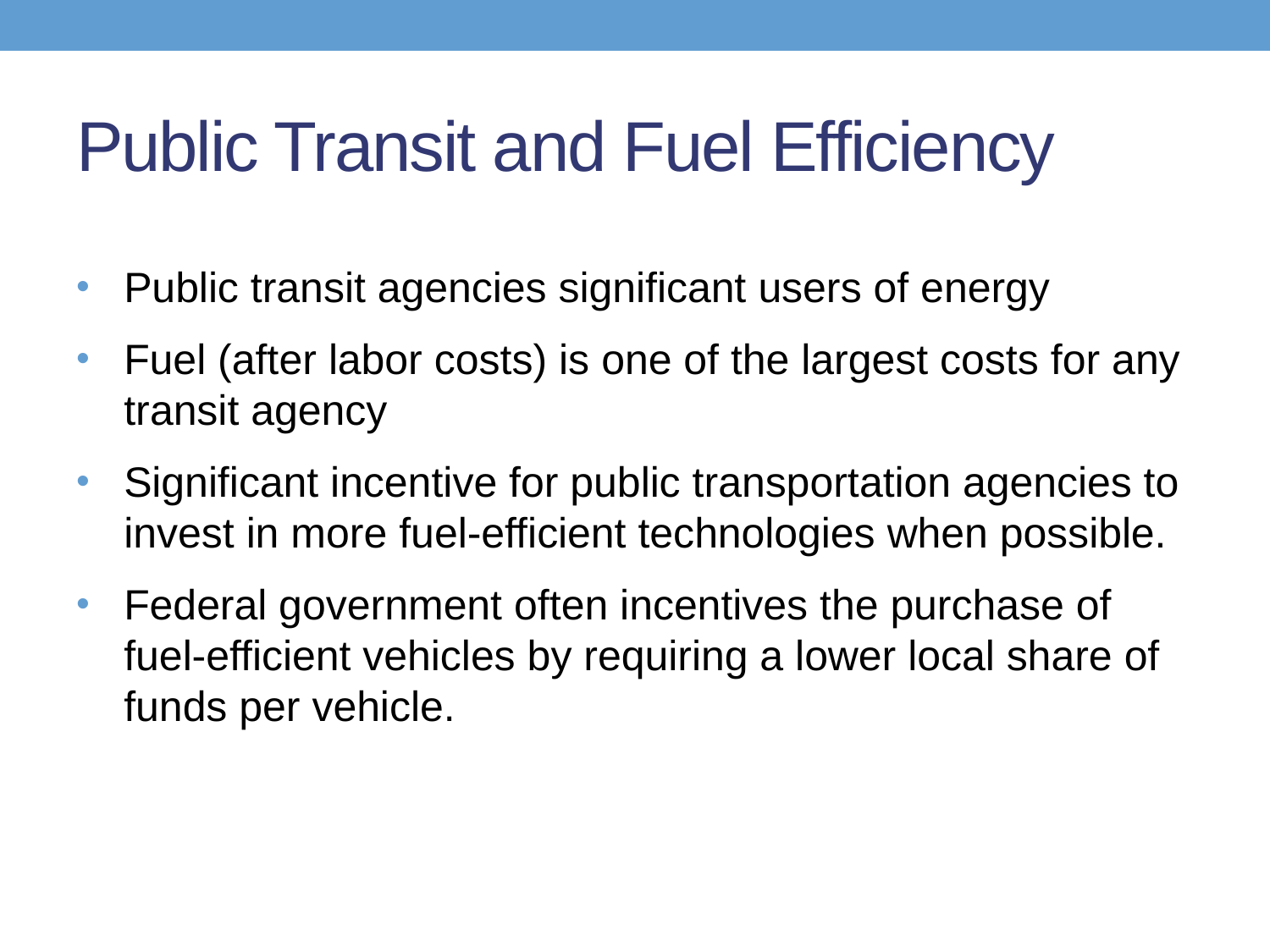

# Public Transit and Fuel Efficiency
Public transit agencies significant users of energy
Fuel (after labor costs) is one of the largest costs for any transit agency
Significant incentive for public transportation agencies to invest in more fuel-efficient technologies when possible.
Federal government often incentives the purchase of fuel-efficient vehicles by requiring a lower local share of funds per vehicle.